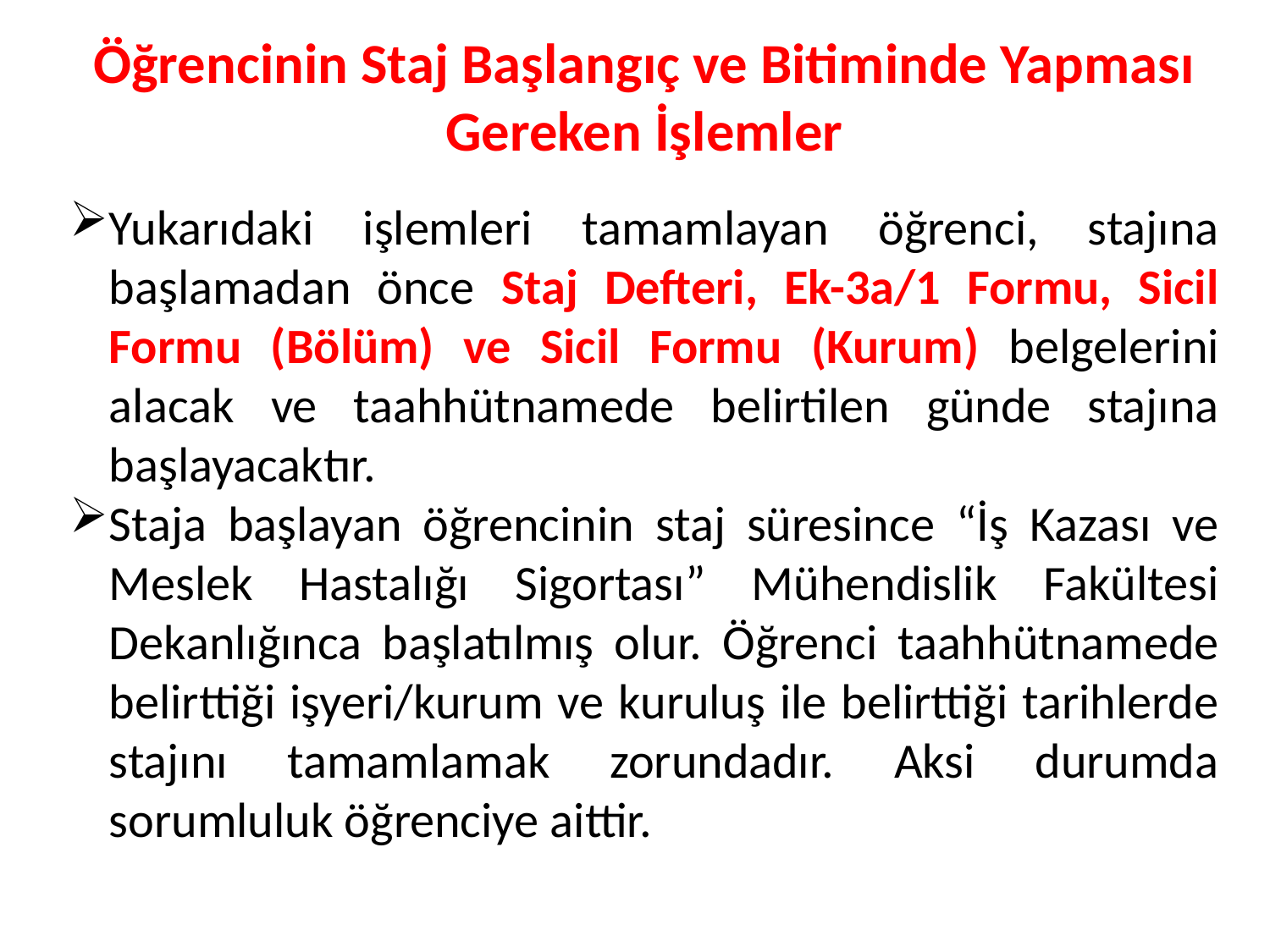

Öğrencinin Staj Başlangıç ve Bitiminde Yapması Gereken İşlemler
Yukarıdaki işlemleri tamamlayan öğrenci, stajına başlamadan önce Staj Defteri, Ek-3a/1 Formu, Sicil Formu (Bölüm) ve Sicil Formu (Kurum) belgelerini alacak ve taahhütnamede belirtilen günde stajına başlayacaktır.
Staja başlayan öğrencinin staj süresince “İş Kazası ve Meslek Hastalığı Sigortası” Mühendislik Fakültesi Dekanlığınca başlatılmış olur. Öğrenci taahhütnamede belirttiği işyeri/kurum ve kuruluş ile belirttiği tarihlerde stajını tamamlamak zorundadır. Aksi durumda sorumluluk öğrenciye aittir.